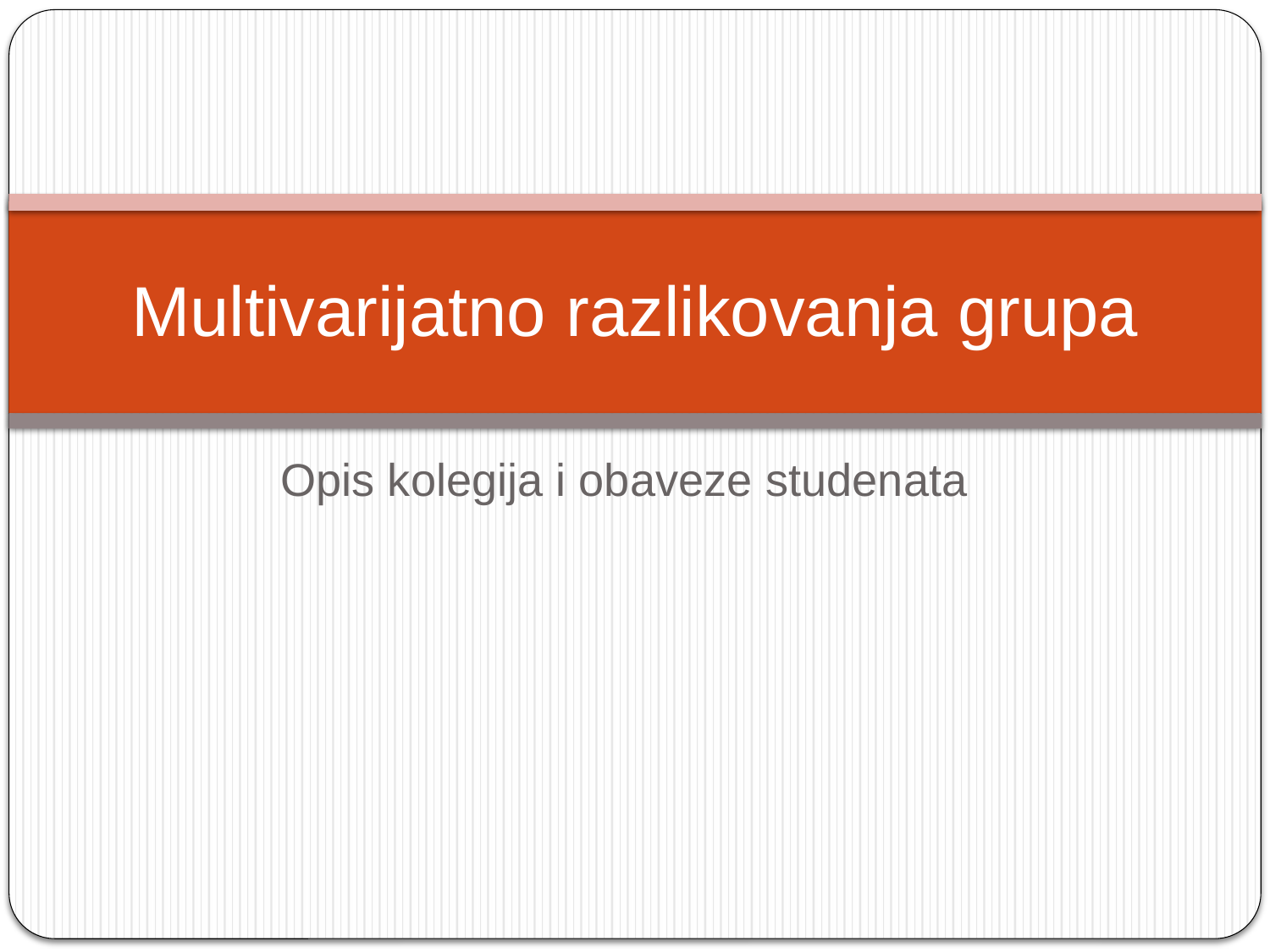

# Multivarijatno razlikovanja grupa
Opis kolegija i obaveze studenata